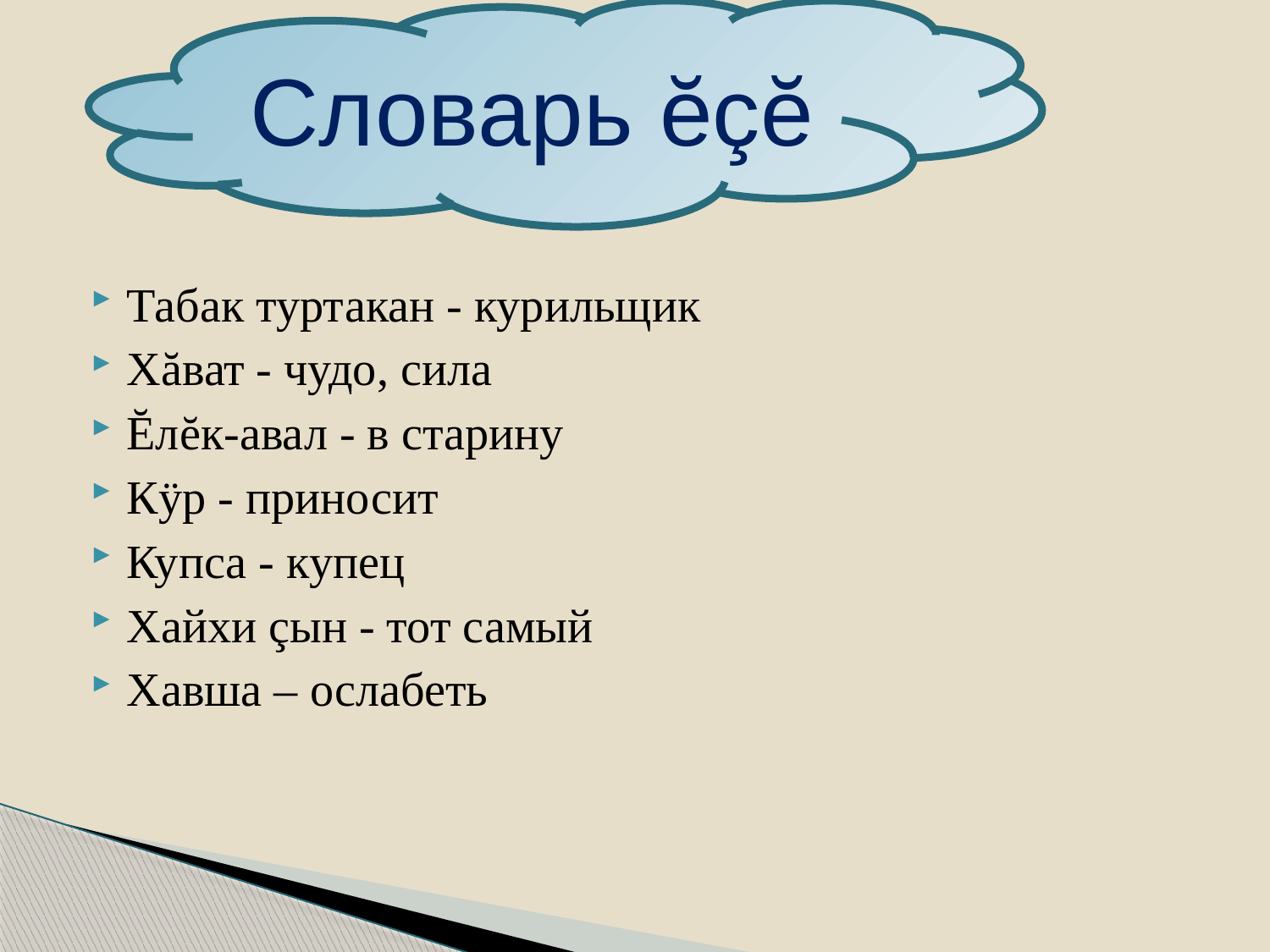

Словарь ĕçĕ
#
Табак туртакан - курильщик
Хăват - чудо, сила
Ĕлĕк-авал - в старину
Кÿр - приносит
Купса - купец
Хайхи çын - тот самый
Хавша – ослабеть